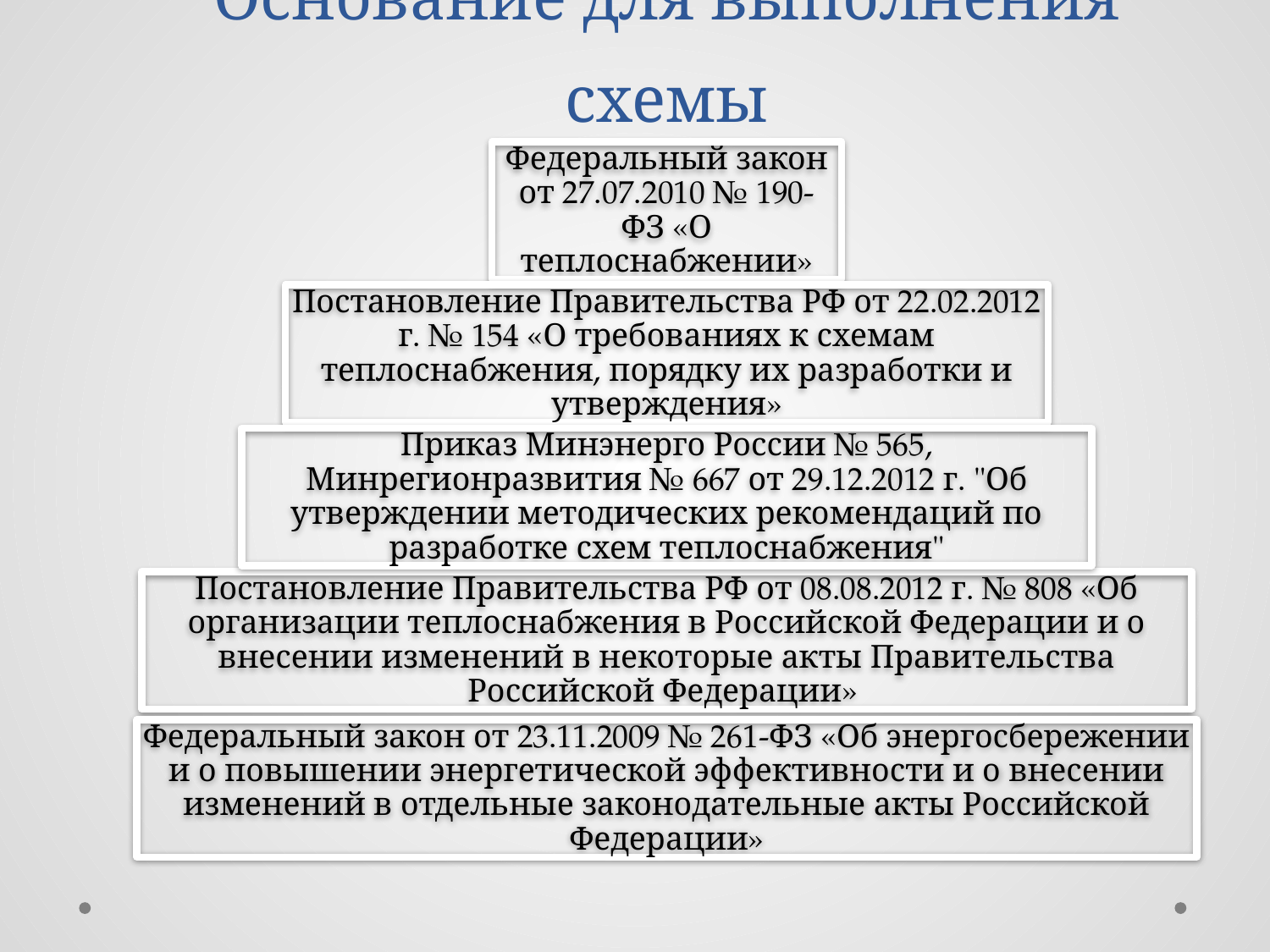

# Основание для выполнения схемы
Федеральный закон от 27.07.2010 № 190-ФЗ «О теплоснабжении»
Постановление Правительства РФ от 08.08.2012 г. № 808 «Об организации теплоснабжения в Российской Федерации и о внесении изменений в некоторые акты Правительства Российской Федерации»
Постановление Правительства РФ от 22.02.2012 г. № 154 «О требованиях к схемам теплоснабжения, порядку их разработки и утверждения»
Федеральный закон от 23.11.2009 № 261-ФЗ «Об энергосбережении и о повышении энергетической эффективности и о внесении изменений в отдельные законодательные акты Российской Федерации»
Приказ Минэнерго России № 565, Минрегионразвития № 667 от 29.12.2012 г. "Об утверждении методических рекомендаций по разработке схем теплоснабжения"